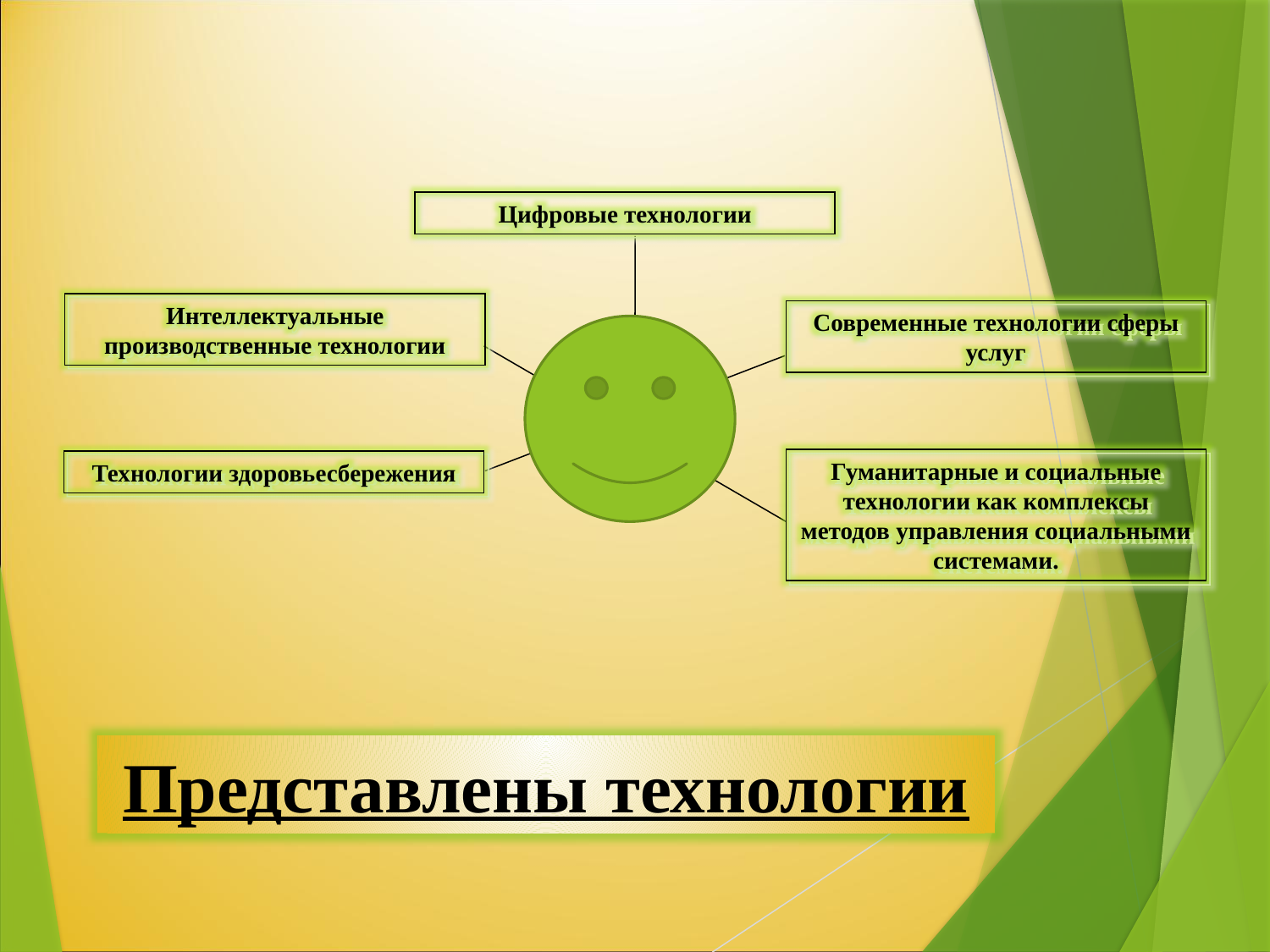

Цифровые технологии

Интеллектуальные производственные технологии
Современные технологии сферы услуг

Гуманитарные и социальные технологии как комплексы методов управления социальными системами.
Технологии здоровьесбережения
Представлены технологии